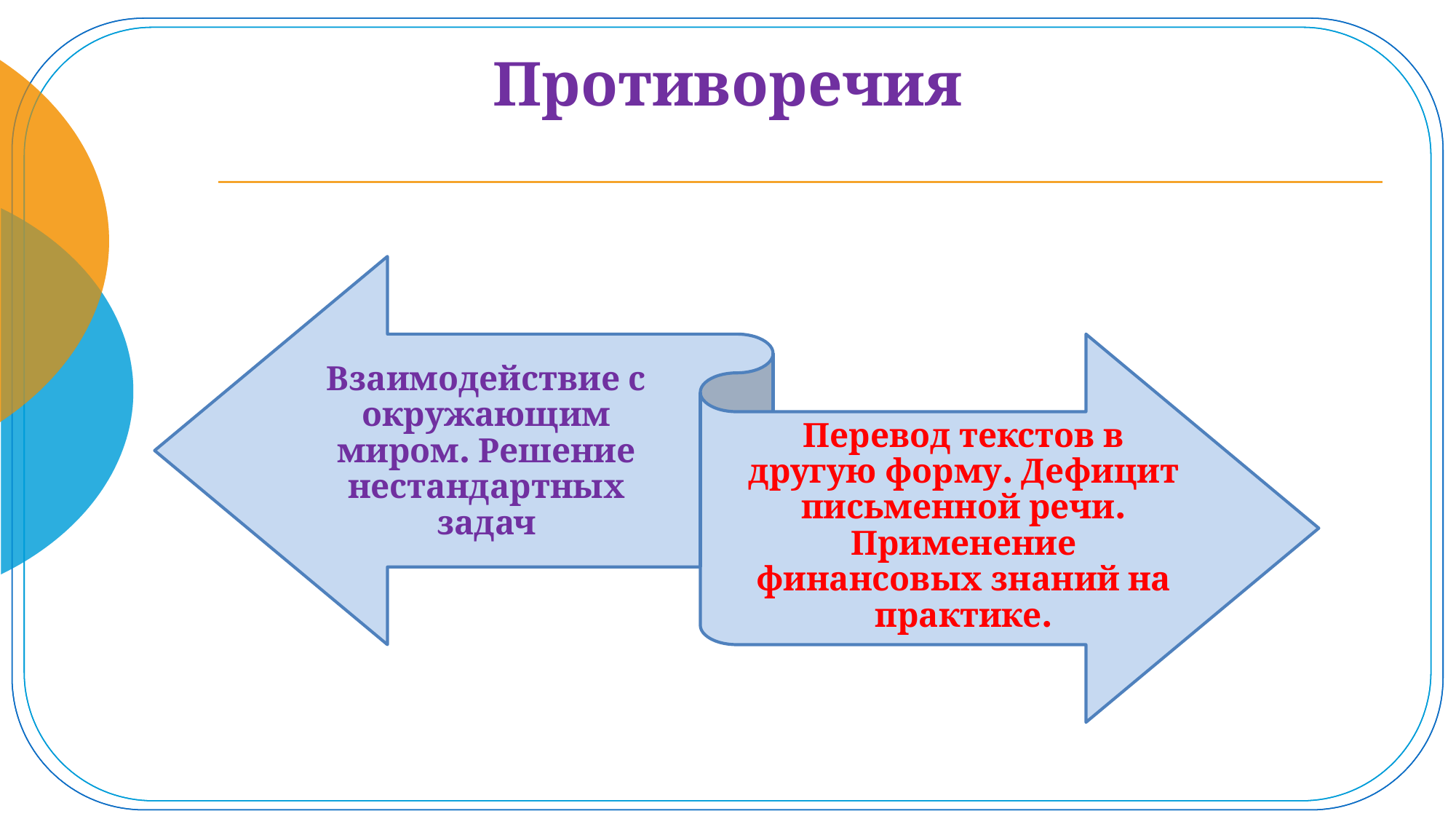

# Противоречия
Взаимодействие с окружающим миром. Решение нестандартных задач
Перевод текстов в другую форму. Дефицит письменной речи. Применение финансовых знаний на практике.